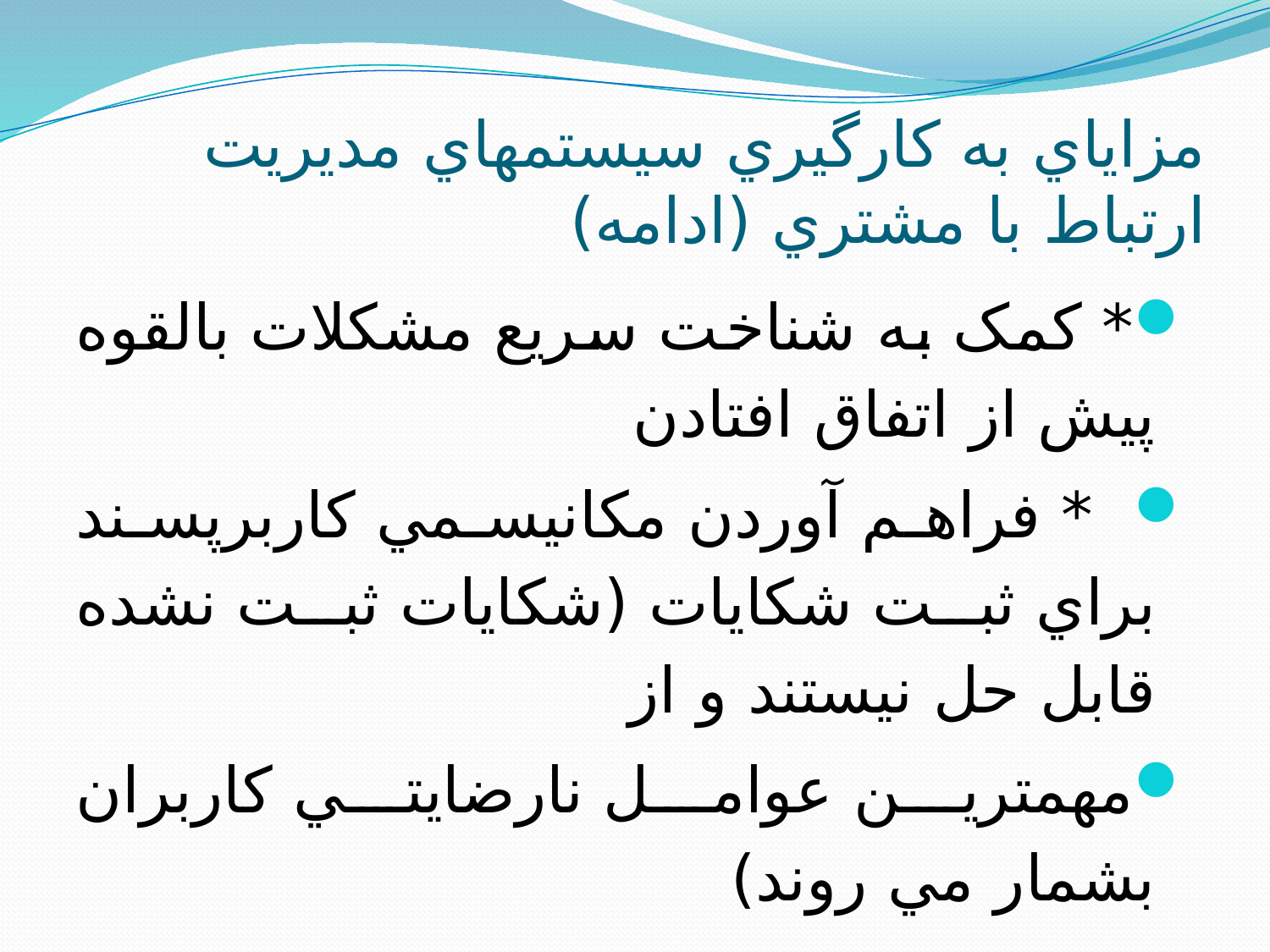

# مزاياي به کارگيري سيستم‏هاي مديريت ارتباط با مشتري (ادامه)
* کمک به شناخت سريع مشکلات بالقوه پيش از اتفاق افتادن
 * فراهم آوردن مکانيسمي کاربرپسند براي ثبت شکايات (شکايات ثبت نشده قابل حل نيستند و از
مهمترين عوامل نارضايتي کاربران بشمار مي روند)